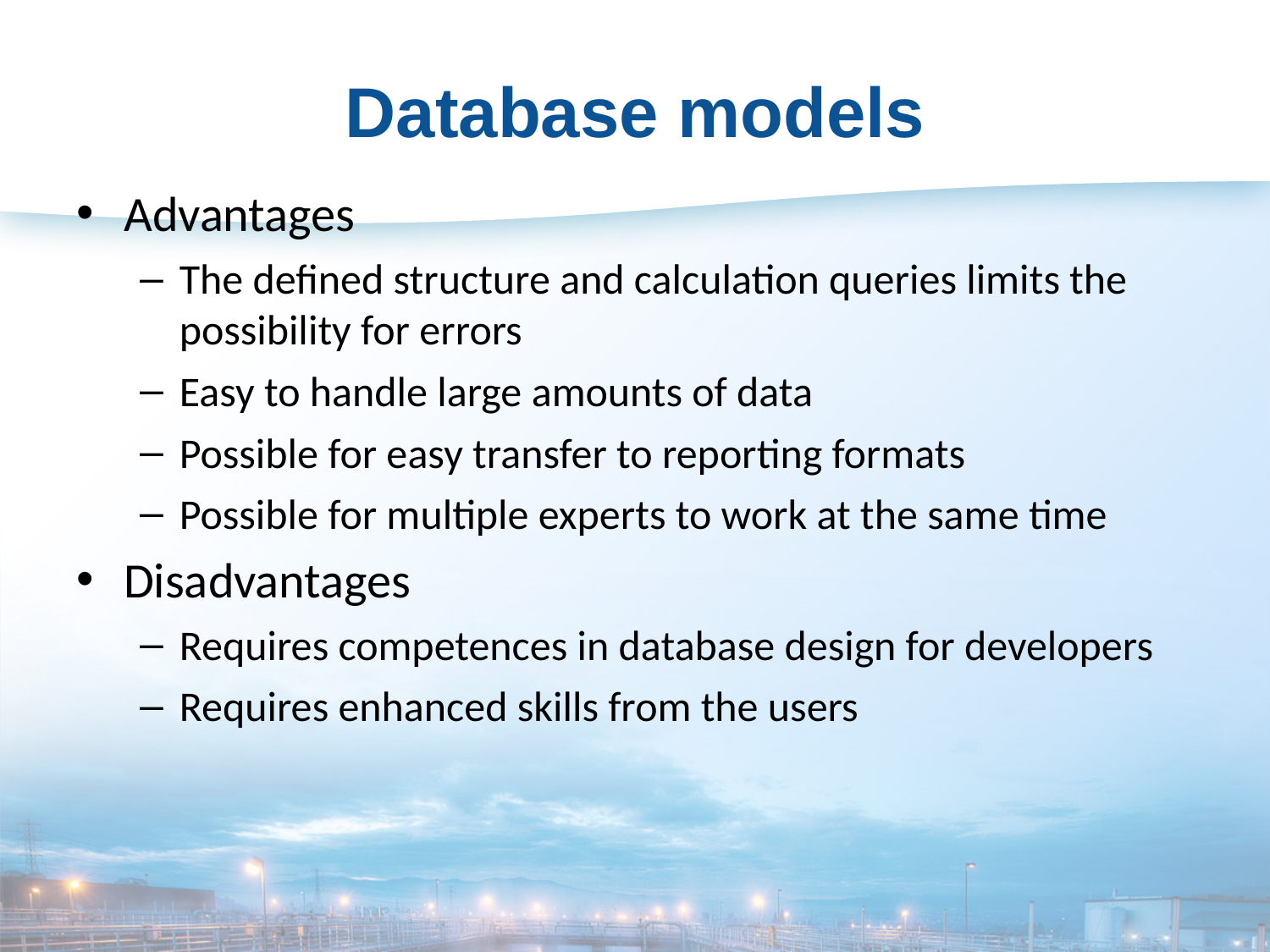

# Database models
Advantages
The defined structure and calculation queries limits the possibility for errors
Easy to handle large amounts of data
Possible for easy transfer to reporting formats
Possible for multiple experts to work at the same time
Disadvantages
Requires competences in database design for developers
Requires enhanced skills from the users